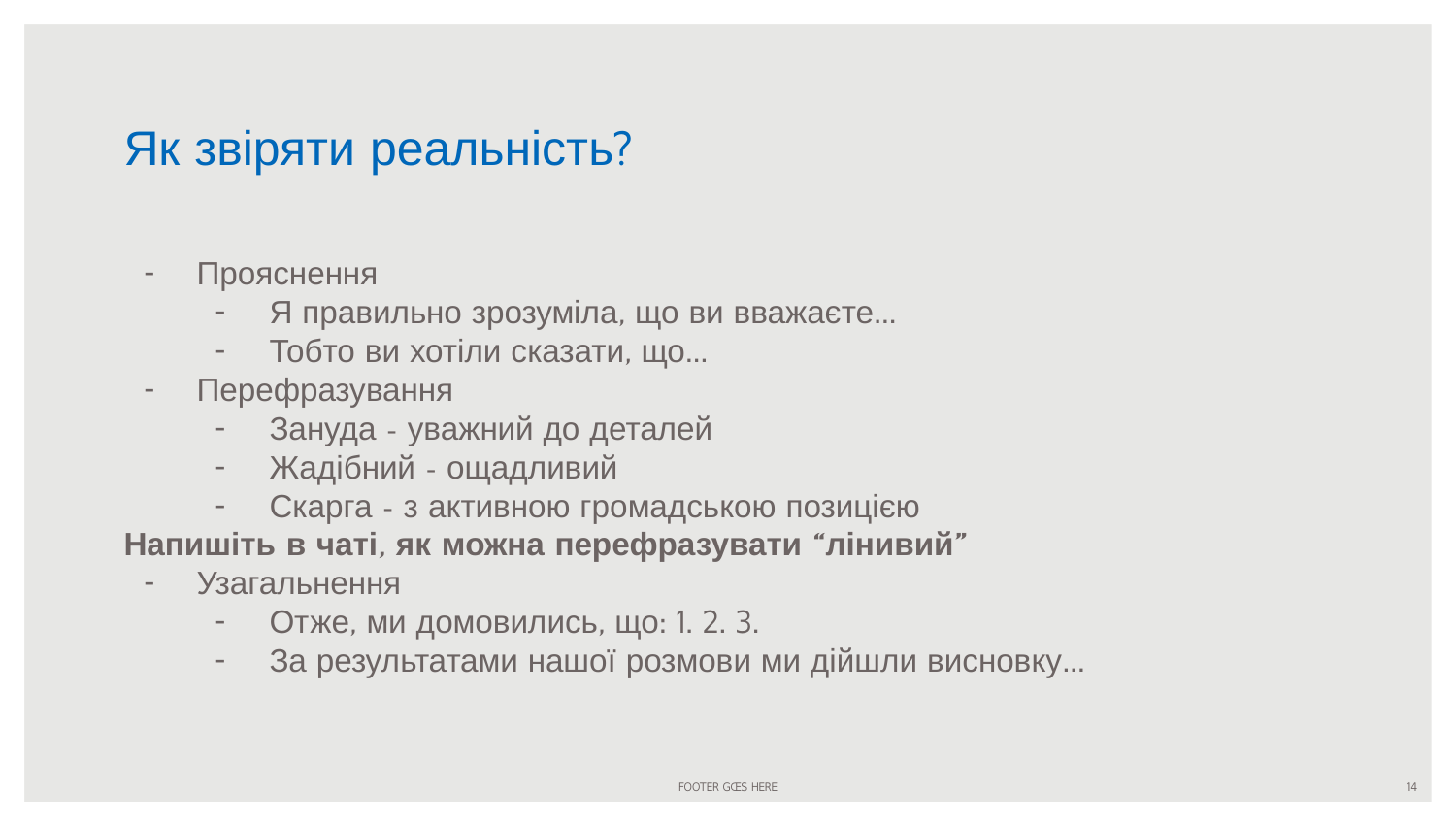

# Як звіряти реальність?

Прояснення
Я правильно зрозуміла, що ви вважаєте…
Тобто ви хотіли сказати, що…
Перефразування
Зануда - уважний до деталей
Жадібний - ощадливий
Скарга - з активною громадською позицією
Напишіть в чаті, як можна перефразувати “лінивий”
Узагальнення
Отже, ми домовились, що: 1. 2. 3.
За результатами нашої розмови ми дійшли висновку…

FOOTER GOES HERE
14